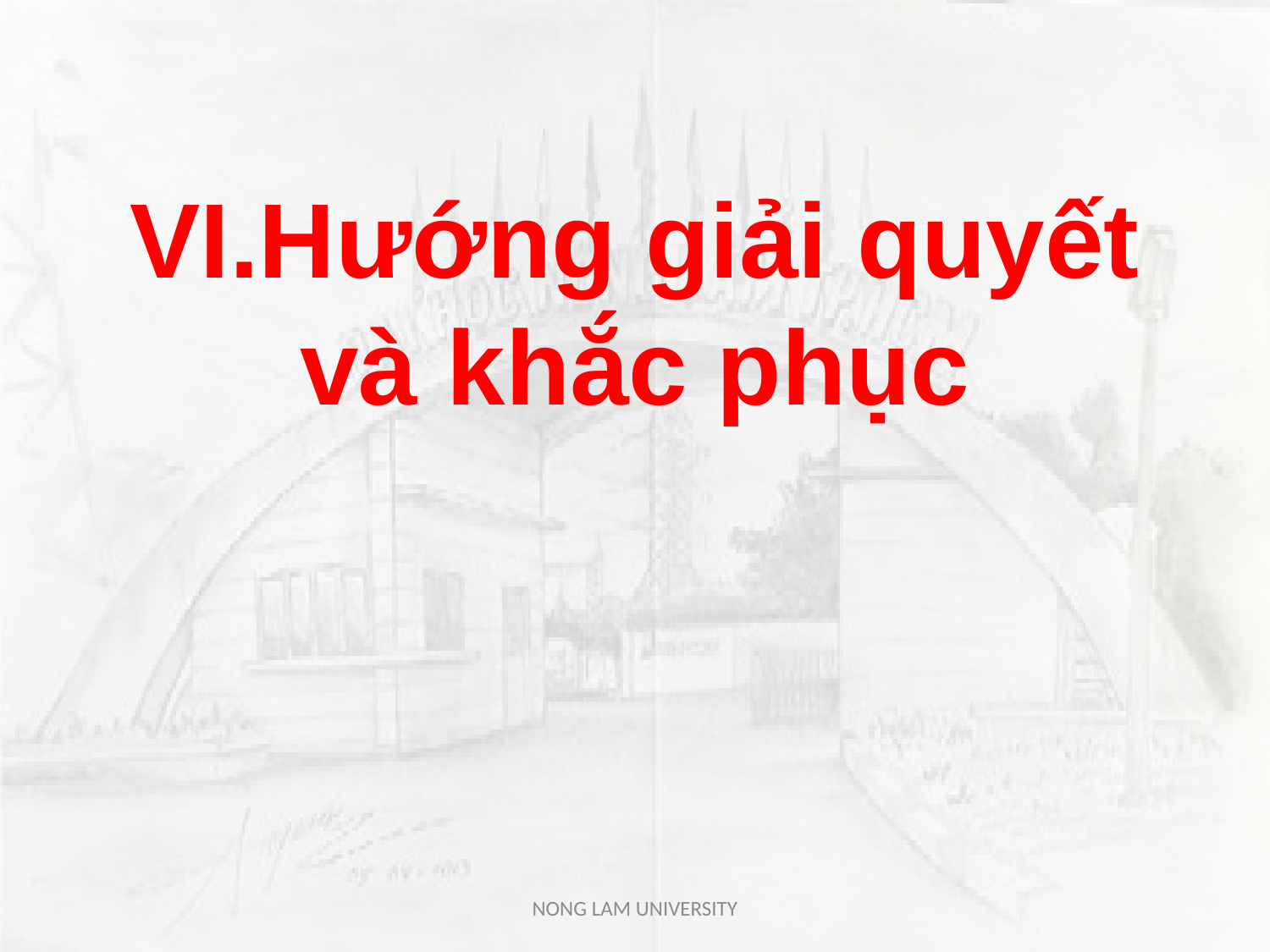

# VI.Hướng giải quyết và khắc phục
NONG LAM UNIVERSITY